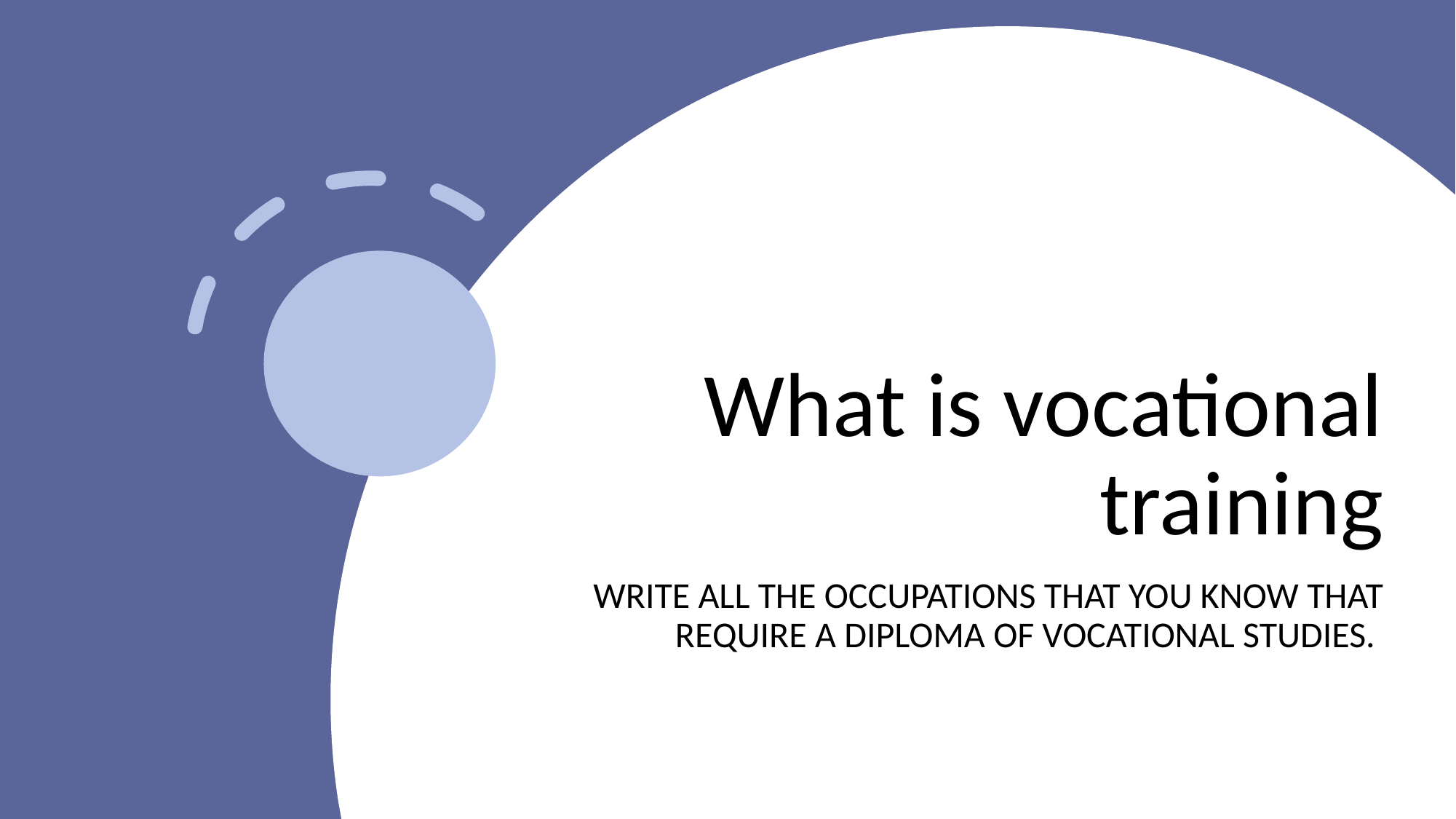

# What is vocational training

Write all the occupations that you know that require a diploma of vocational studies.